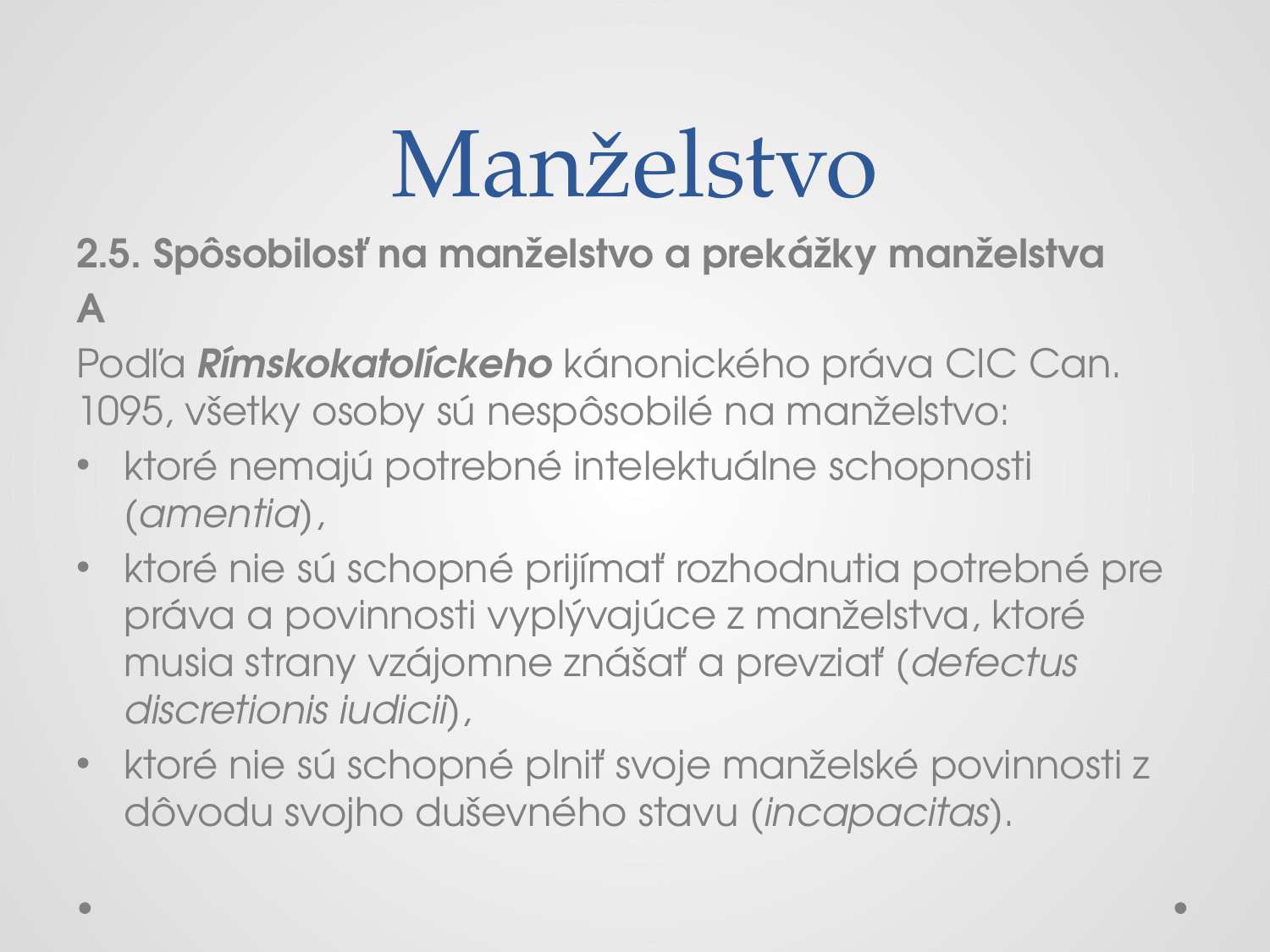

# Manželstvo
2.5. Spôsobilosť na manželstvo a prekážky manželstva
A
Podľa Rímskokatolíckeho kánonického práva CIC Can. 1095, všetky osoby sú nespôsobilé na manželstvo:
ktoré nemajú potrebné intelektuálne schopnosti (amentia),
ktoré nie sú schopné prijímať rozhodnutia potrebné pre práva a povinnosti vyplývajúce z manželstva, ktoré musia strany vzájomne znášať a prevziať (defectus discretionis iudicii),
ktoré nie sú schopné plniť svoje manželské povinnosti z dôvodu svojho duševného stavu (incapacitas).